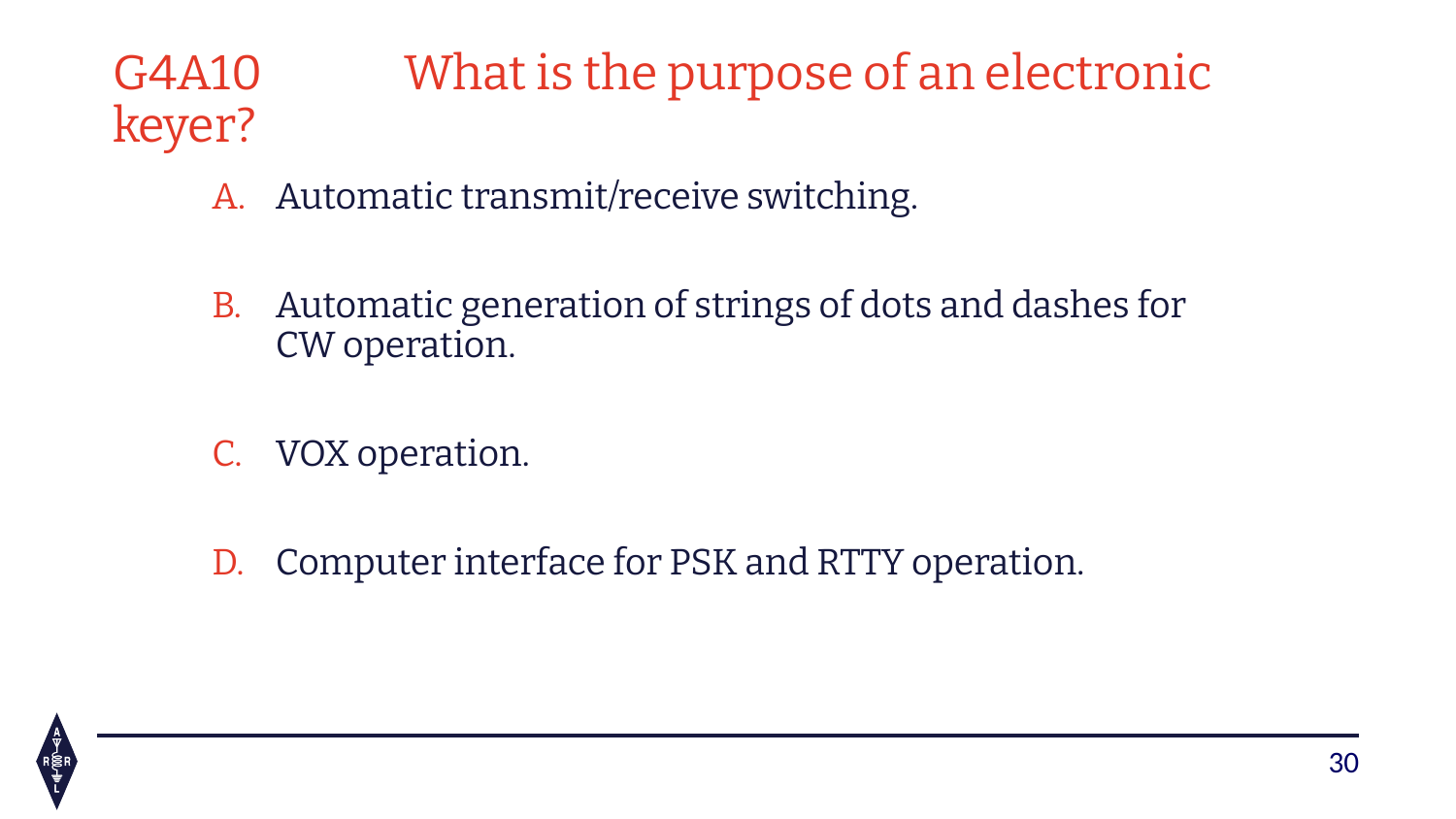

G4A10 	What is the purpose of an electronic keyer?
Automatic transmit/receive switching.

Automatic generation of strings of dots and dashes for CW operation.

VOX operation.

Computer interface for PSK and RTTY operation.

30